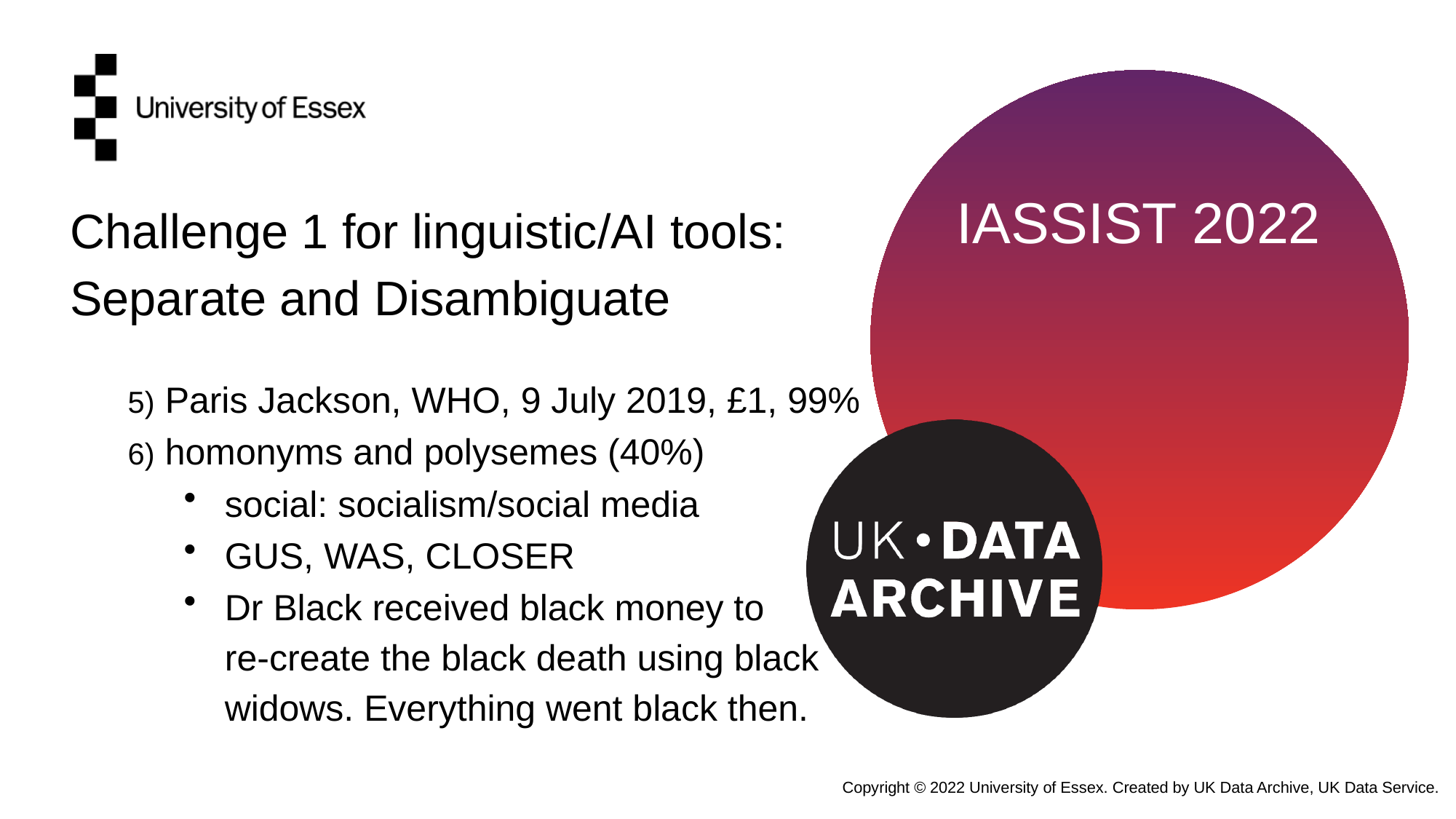

Challenge 1 for linguistic/AI tools:
Separate and Disambiguate

5) Paris Jackson, WHO, 9 July 2019, £1, 99%
6) homonyms and polysemes (40%)
social: socialism/social media
GUS, WAS, CLOSER
Dr Black received black money to
re-create the black death using black
widows. Everything went black then.

Copyright © 2022 University of Essex. Created by UK Data Archive, UK Data Service.